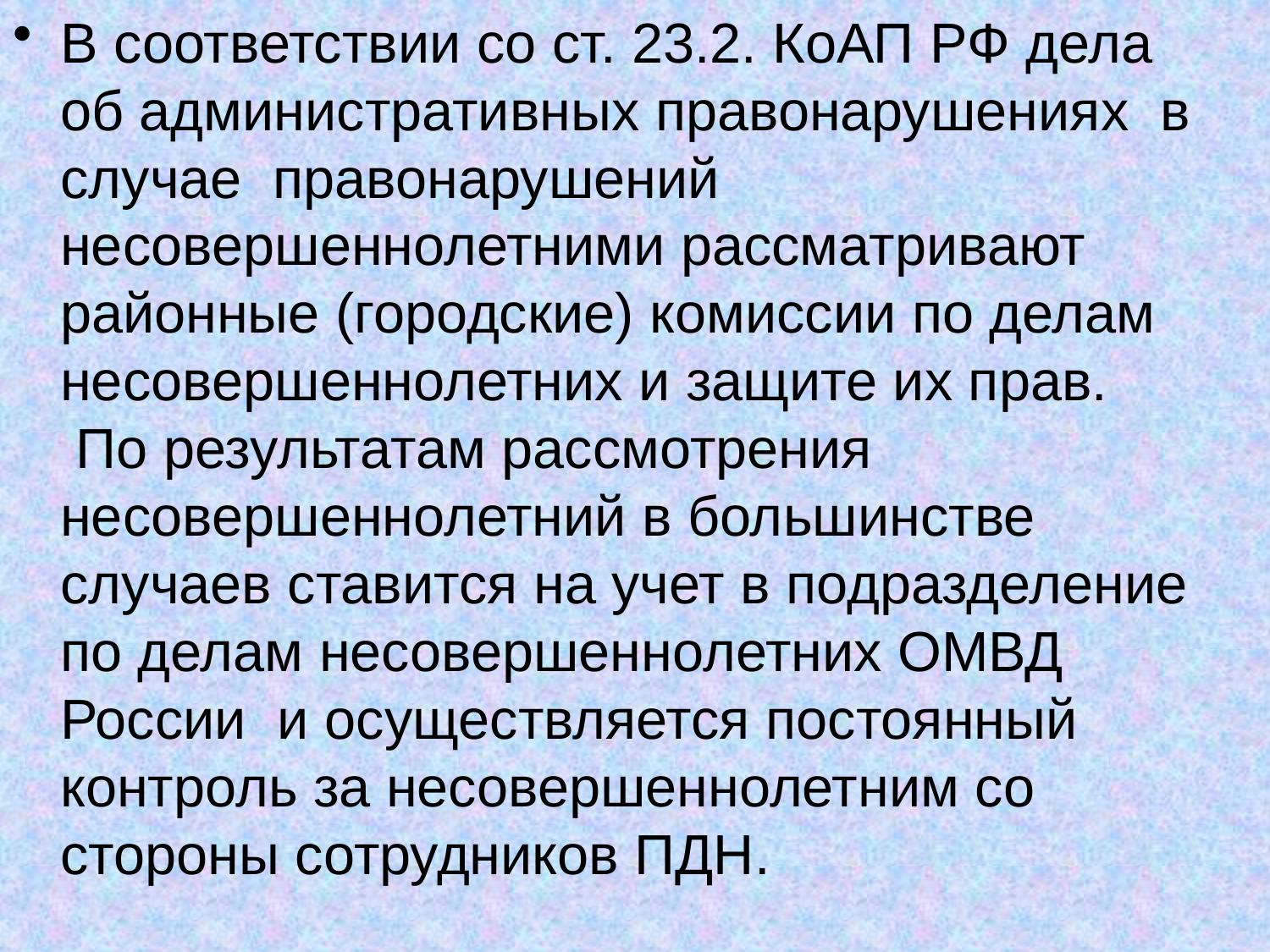

В соответствии со ст. 23.2. КоАП РФ дела об административных правонарушениях  в случае  правонарушений несовершеннолетними рассматривают районные (городские) комиссии по делам несовершеннолетних и защите их прав.  По результатам рассмотрения несовершеннолетний в большинстве случаев ставится на учет в подразделение по делам несовершеннолетних ОМВД России  и осуществляется постоянный контроль за несовершеннолетним со стороны сотрудников ПДН.